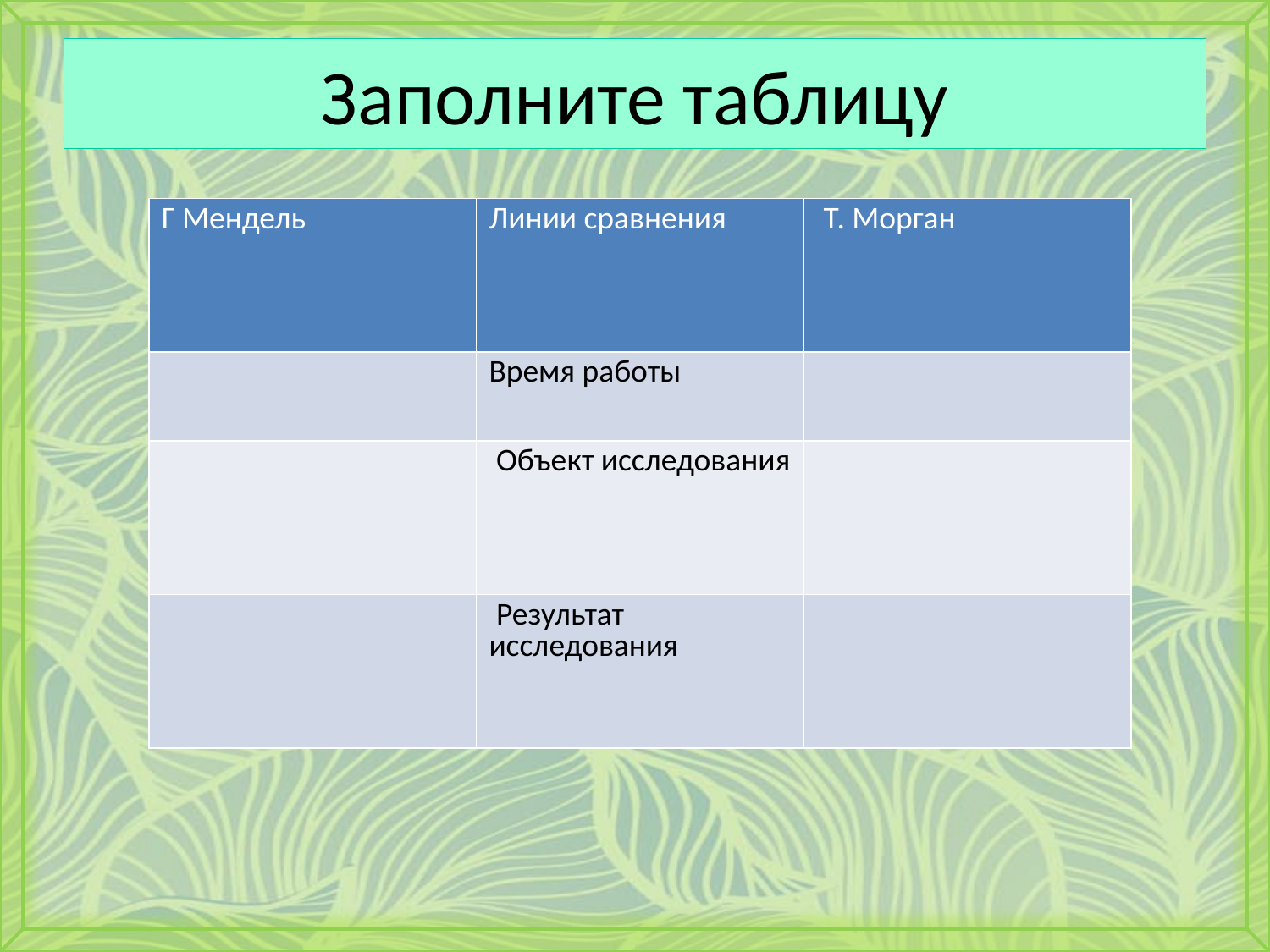

# Заполните таблицу
| Г Мендель | Линии сравнения | Т. Морган |
| --- | --- | --- |
|  | Время работы |  |
|  | Объект исследования |  |
|  | Результат исследования |  |